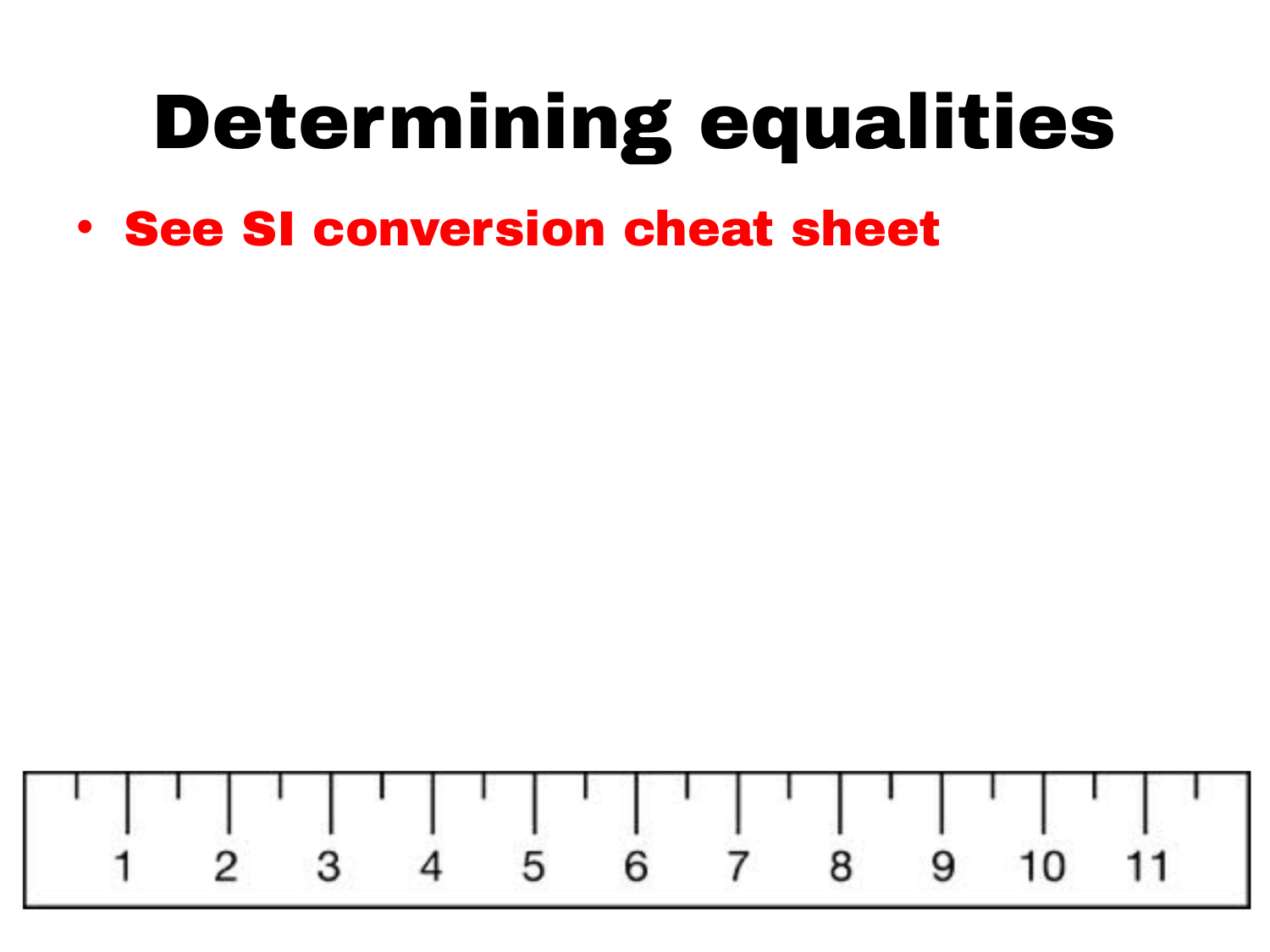

# Determining equalities
See SI conversion cheat sheet